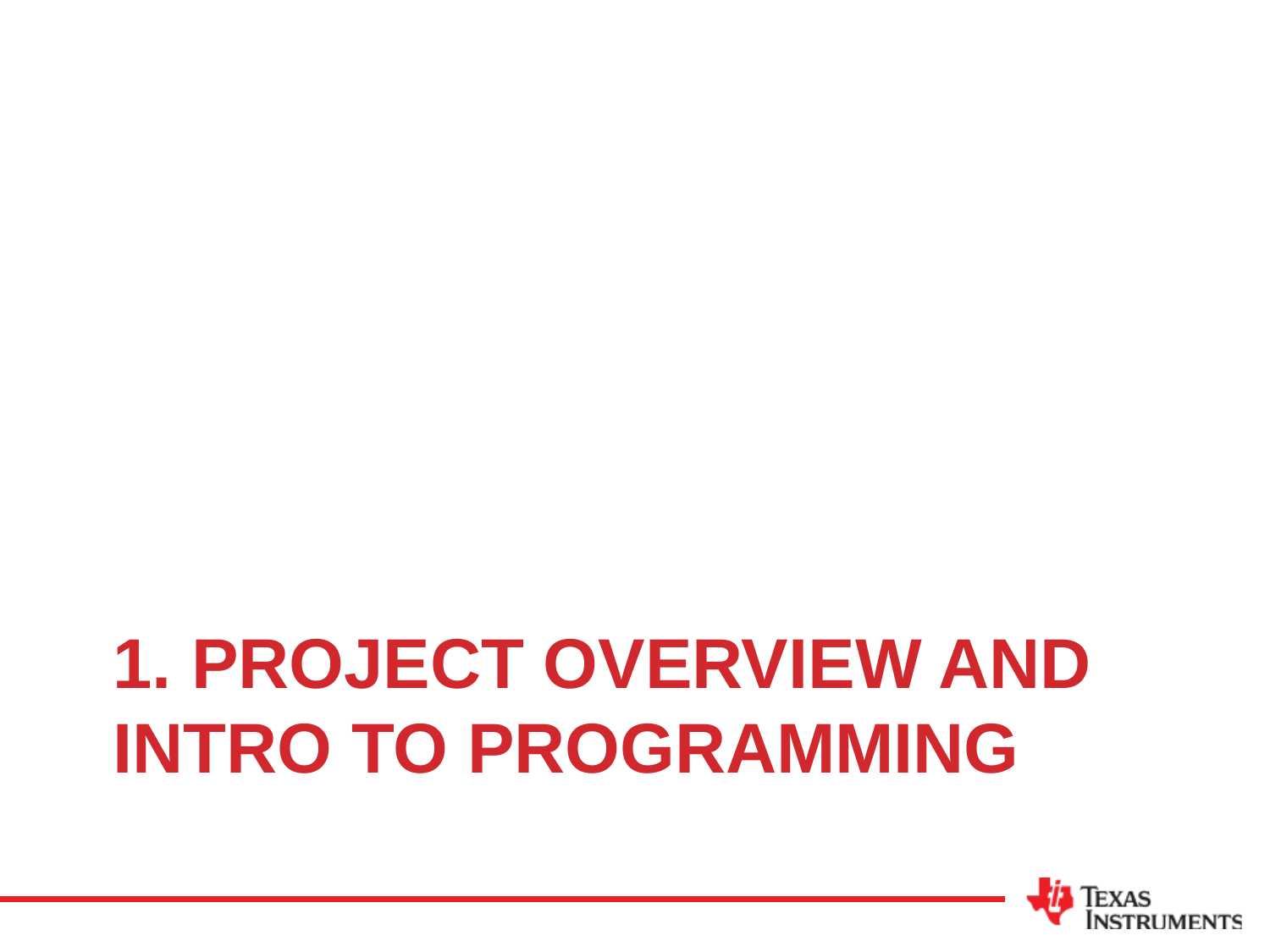

# 1. Project Overview and Intro to Programming